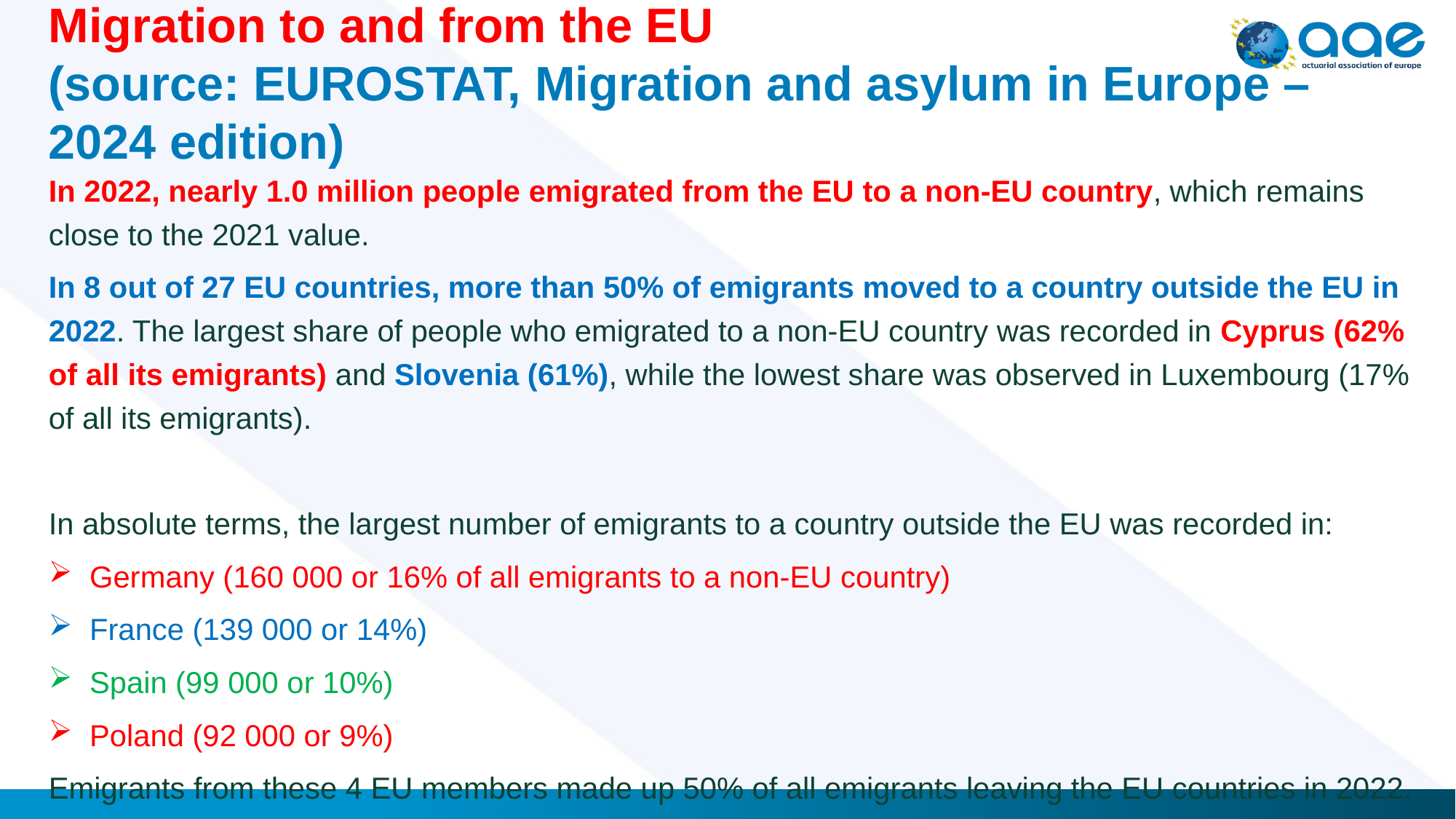

# Migration to and from the EU (source: EUROSTAT, Migration and asylum in Europe – 2024 edition)
In 2022, nearly 1.0 million people emigrated from the EU to a non-EU country, which remains close to the 2021 value.
In 8 out of 27 EU countries, more than 50% of emigrants moved to a country outside the EU in 2022. The largest share of people who emigrated to a non-EU country was recorded in Cyprus (62% of all its emigrants) and Slovenia (61%), while the lowest share was observed in Luxembourg (17% of all its emigrants).

In absolute terms, the largest number of emigrants to a country outside the EU was recorded in:
Germany (160 000 or 16% of all emigrants to a non-EU country)
France (139 000 or 14%)
Spain (99 000 or 10%)
Poland (92 000 or 9%)
Emigrants from these 4 EU members made up 50% of all emigrants leaving the EU countries in 2022.

At EU level, the difference between the number of immigrants and emigrants resulted in a positive net migration in 2022, meaning that over 4 million more people moved to the EU than moved out.